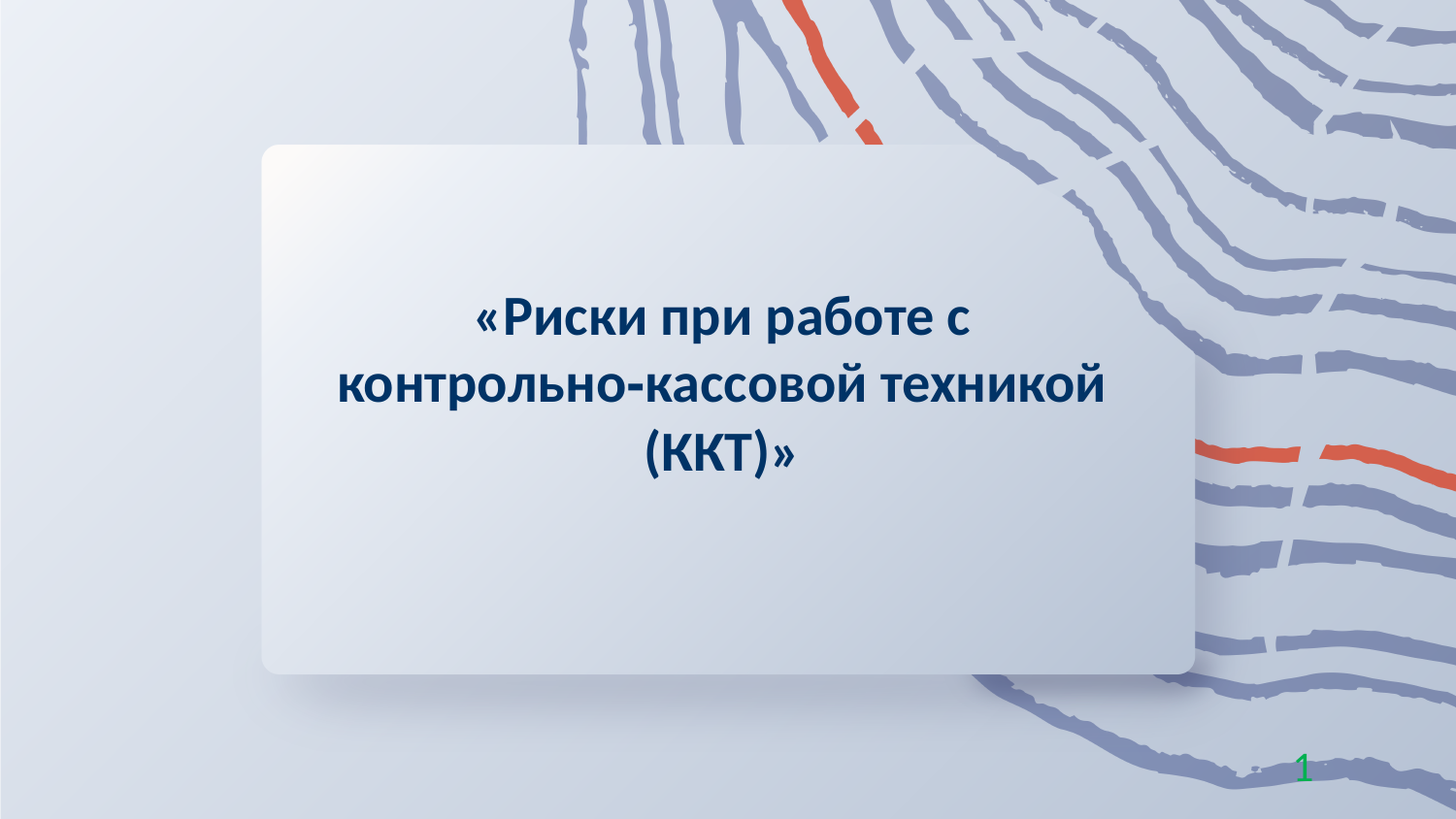

«Риски при работе с контрольно‑кассовой техникой (ККТ)»
1